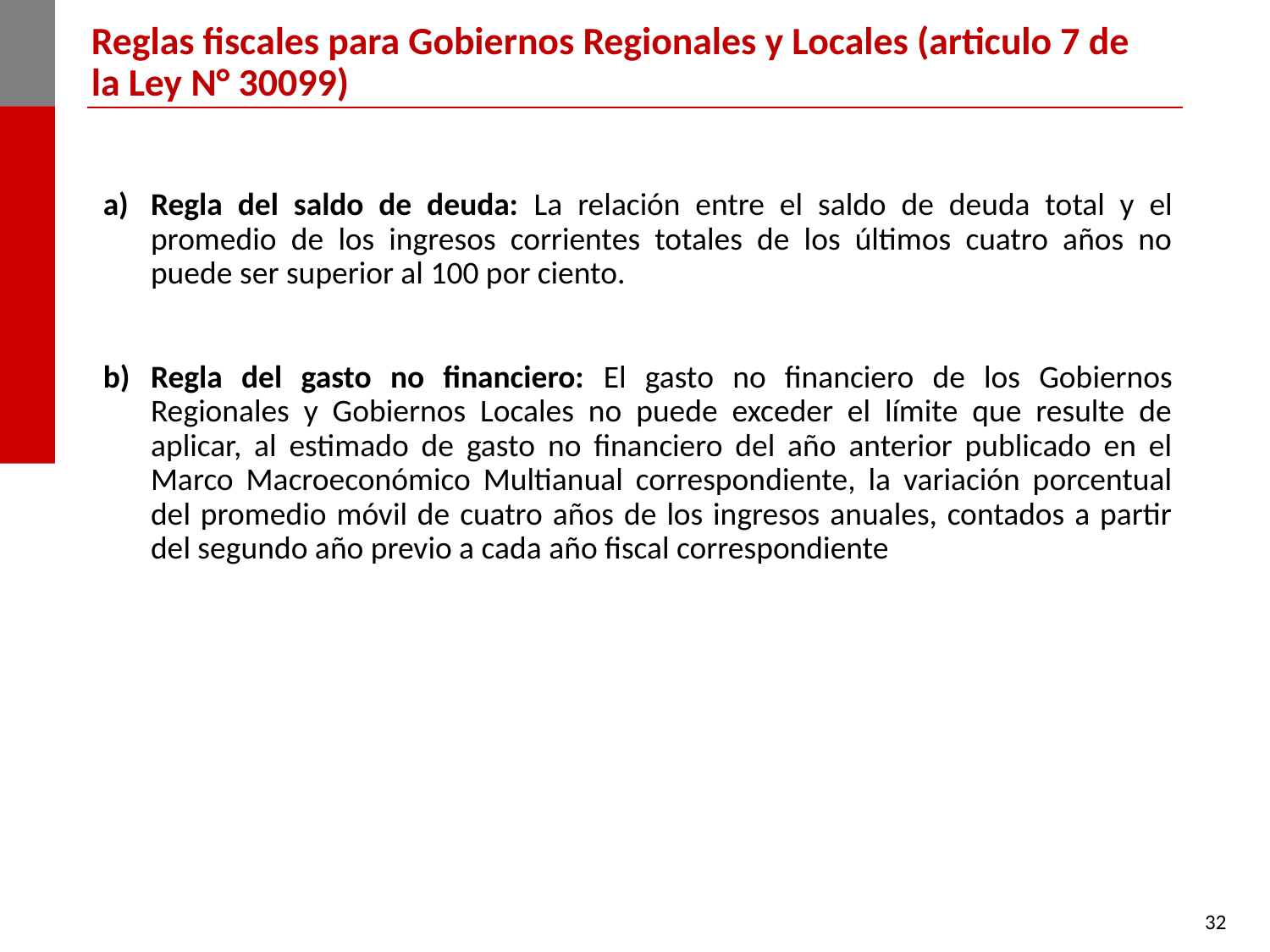

Reglas fiscales para Gobiernos Regionales y Locales (articulo 7 de la Ley N° 30099)

Regla del saldo de deuda: La relación entre el saldo de deuda total y el promedio de los ingresos corrientes totales de los últimos cuatro años no puede ser superior al 100 por ciento.

Regla del gasto no financiero: El gasto no financiero de los Gobiernos Regionales y Gobiernos Locales no puede exceder el límite que resulte de aplicar, al estimado de gasto no financiero del año anterior publicado en el Marco Macroeconómico Multianual correspondiente, la variación porcentual del promedio móvil de cuatro años de los ingresos anuales, contados a partir del segundo año previo a cada año fiscal correspondiente